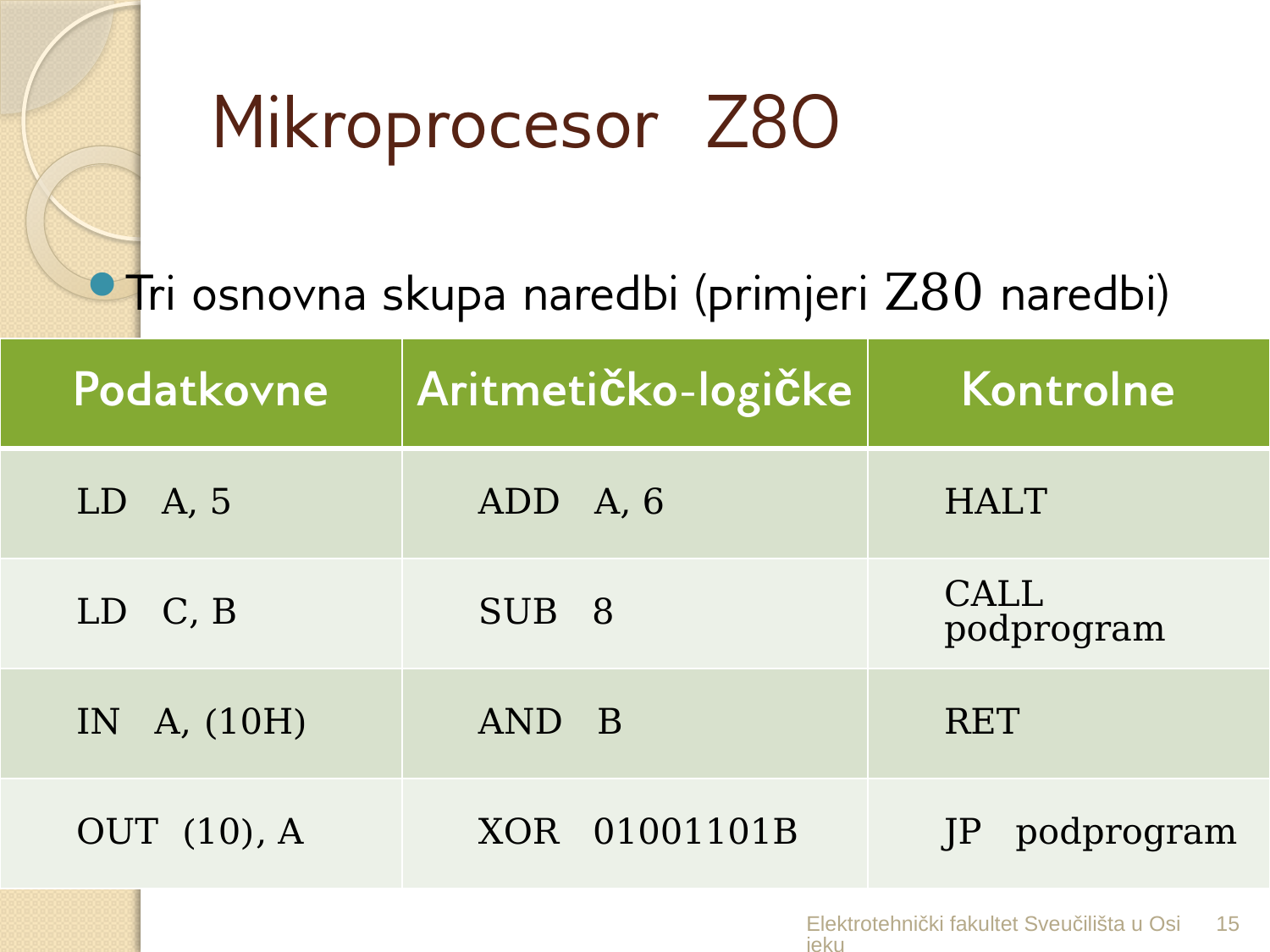

# Mikroprocesor  Z8O
Tri osnovna skupa naredbi (primjeri Z80 naredbi)
| Podatkovne | Aritmetičko-logičke | Kontrolne |
| --- | --- | --- |
| LD A, 5 | ADD A, 6 | HALT |
| LD C, B | SUB 8 | CALL podprogram |
| IN A, (10H) | AND B | RET |
| OUT (10), A | XOR 01001101B | JP podprogram |
Elektrotehnički fakultet Sveučilišta u Osijeku
15